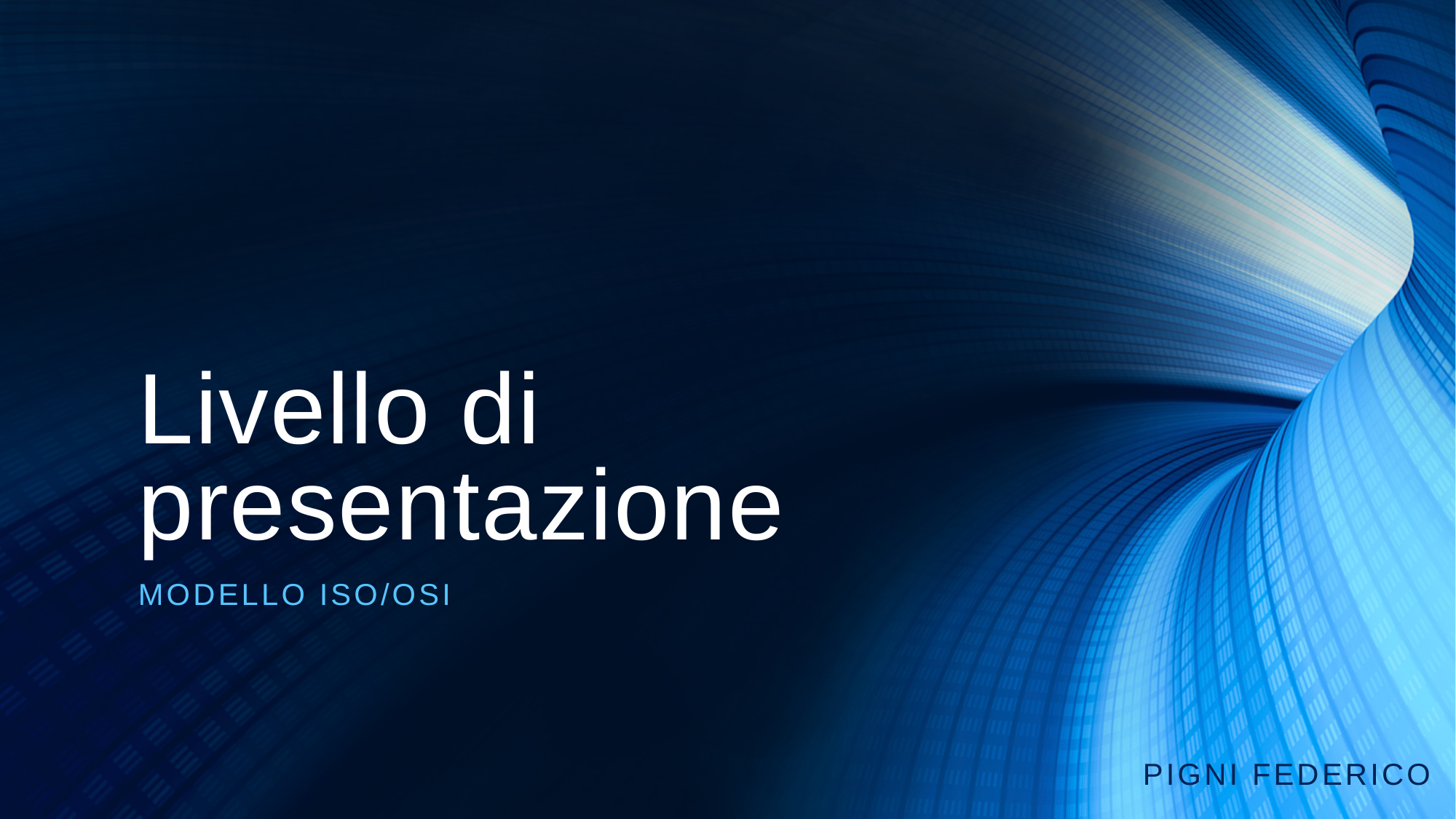

# Livello di presentazione
ModellO iso/osi
PIGNI FEDERICO